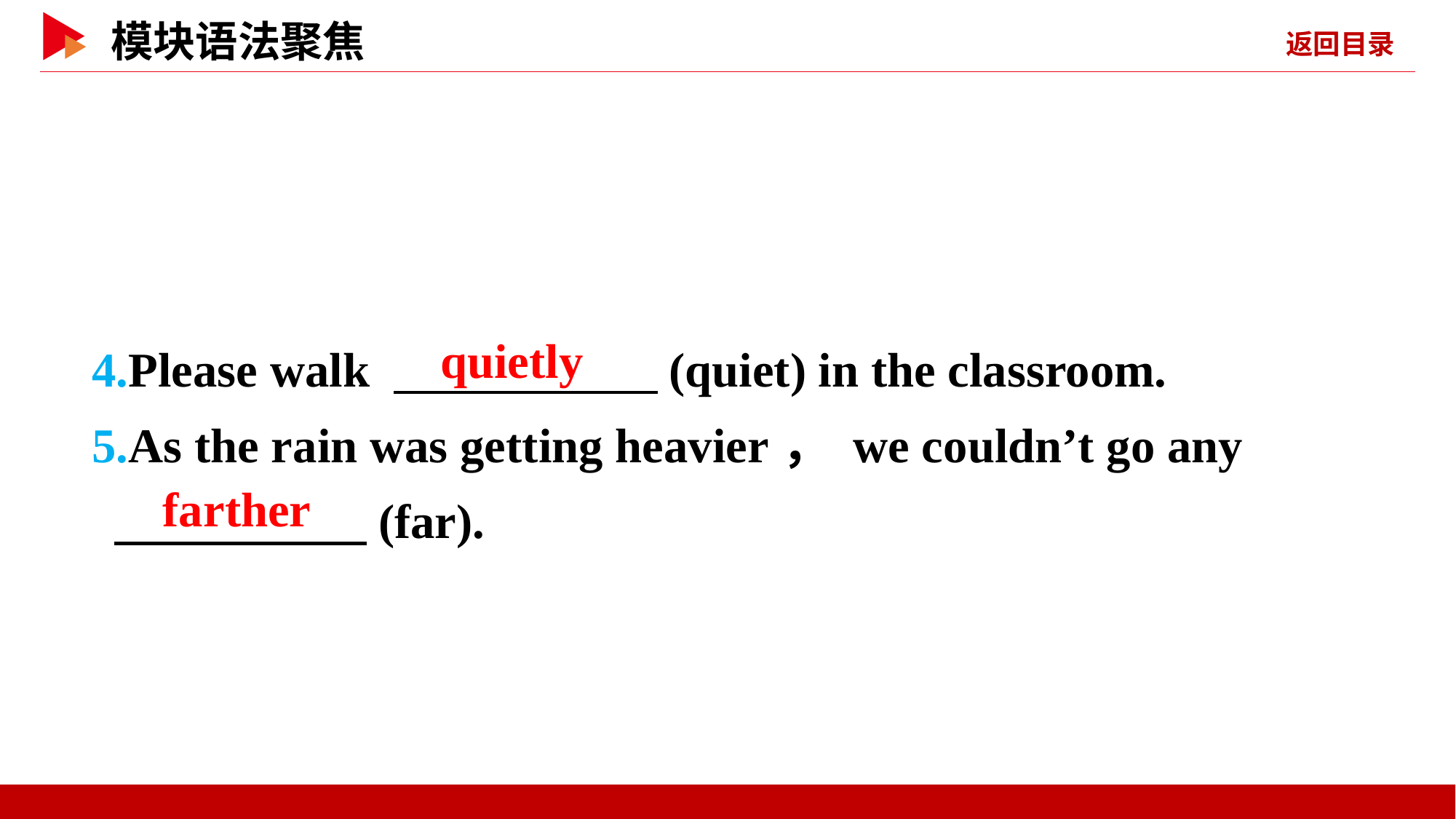

4.Please walk 　               　(quiet) in the classroom.
5.As the rain was getting heavier， we couldn’t go any
 　              　(far).
　quietly
　farther